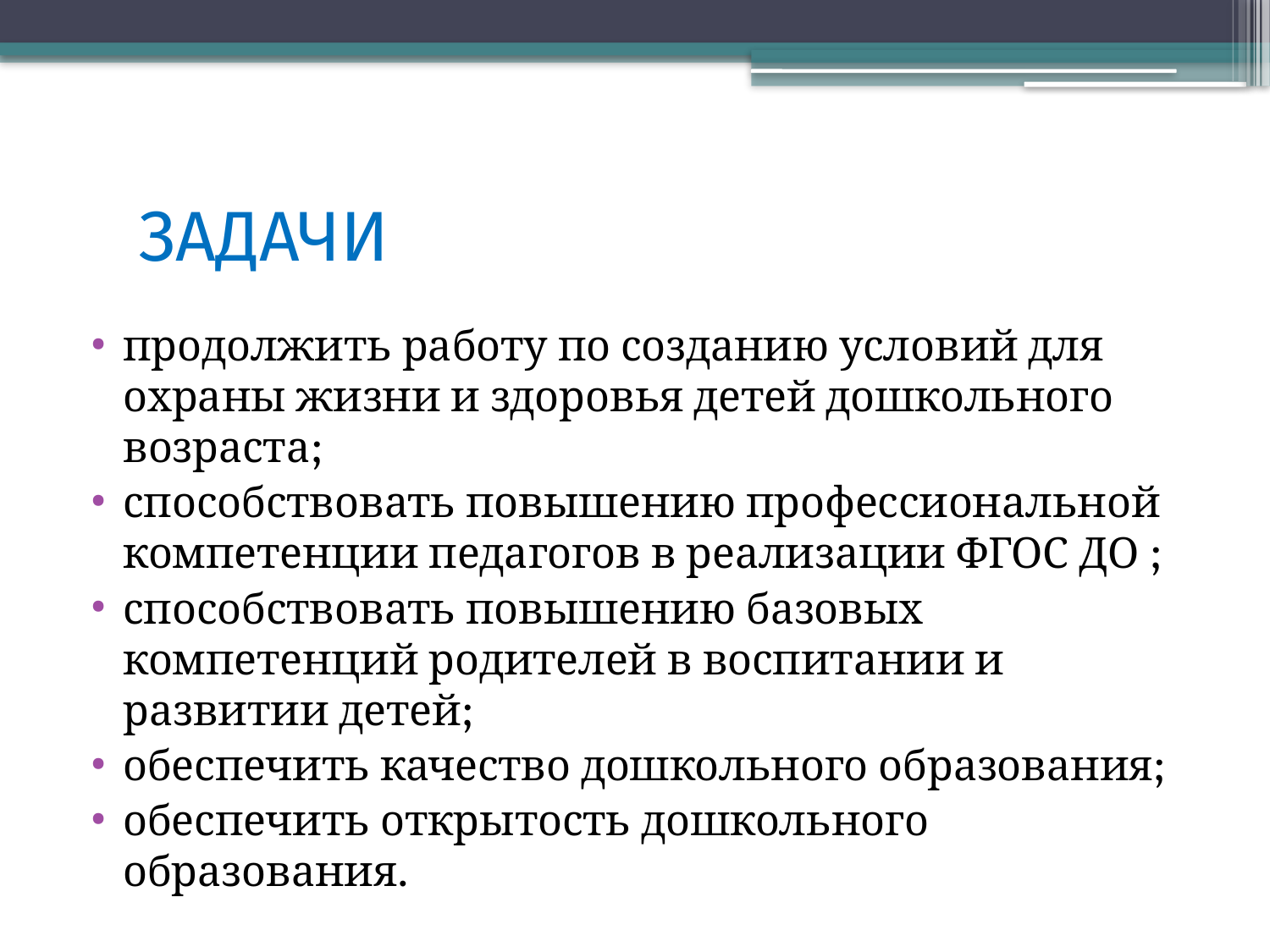

# ЗАДАЧИ
продолжить работу по созданию условий для охраны жизни и здоровья детей дошкольного возраста;
способствовать повышению профессиональной компетенции педагогов в реализации ФГОС ДО ;
способствовать повышению базовых компетенций родителей в воспитании и развитии детей;
обеспечить качество дошкольного образования;
обеспечить открытость дошкольного образования.